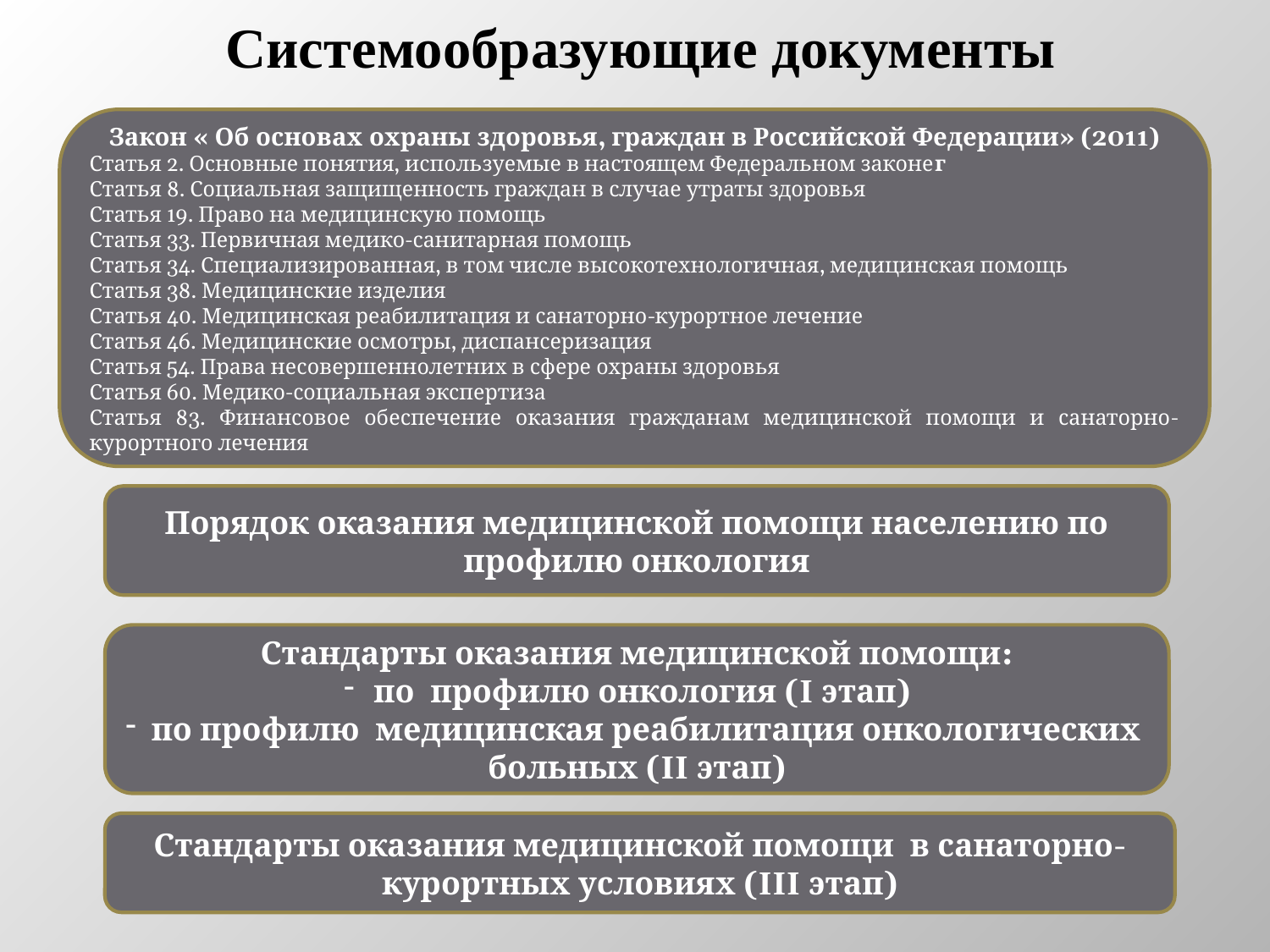

# Системообразующие документы
Закон « Об основах охраны здоровья, граждан в Российской Федерации» (2011)
Статья 2. Основные понятия, используемые в настоящем Федеральном законег
Статья 8. Социальная защищенность граждан в случае утраты здоровья
Статья 19. Право на медицинскую помощь
Статья 33. Первичная медико-санитарная помощь
Статья 34. Специализированная, в том числе высокотехнологичная, медицинская помощь
Статья 38. Медицинские изделия
Статья 40. Медицинская реабилитация и санаторно-курортное лечение
Статья 46. Медицинские осмотры, диспансеризация
Статья 54. Права несовершеннолетних в сфере охраны здоровья
Статья 60. Медико-социальная экспертиза
Статья 83. Финансовое обеспечение оказания гражданам медицинской помощи и санаторно-курортного лечения
Порядок оказания медицинской помощи населению по профилю онкология
Стандарты оказания медицинской помощи:
по  профилю онкология (I этап)
 по профилю  медицинская реабилитация онкологических больных (II этап)
Стандарты оказания медицинской помощи  в санаторно-курортных условиях (III этап)